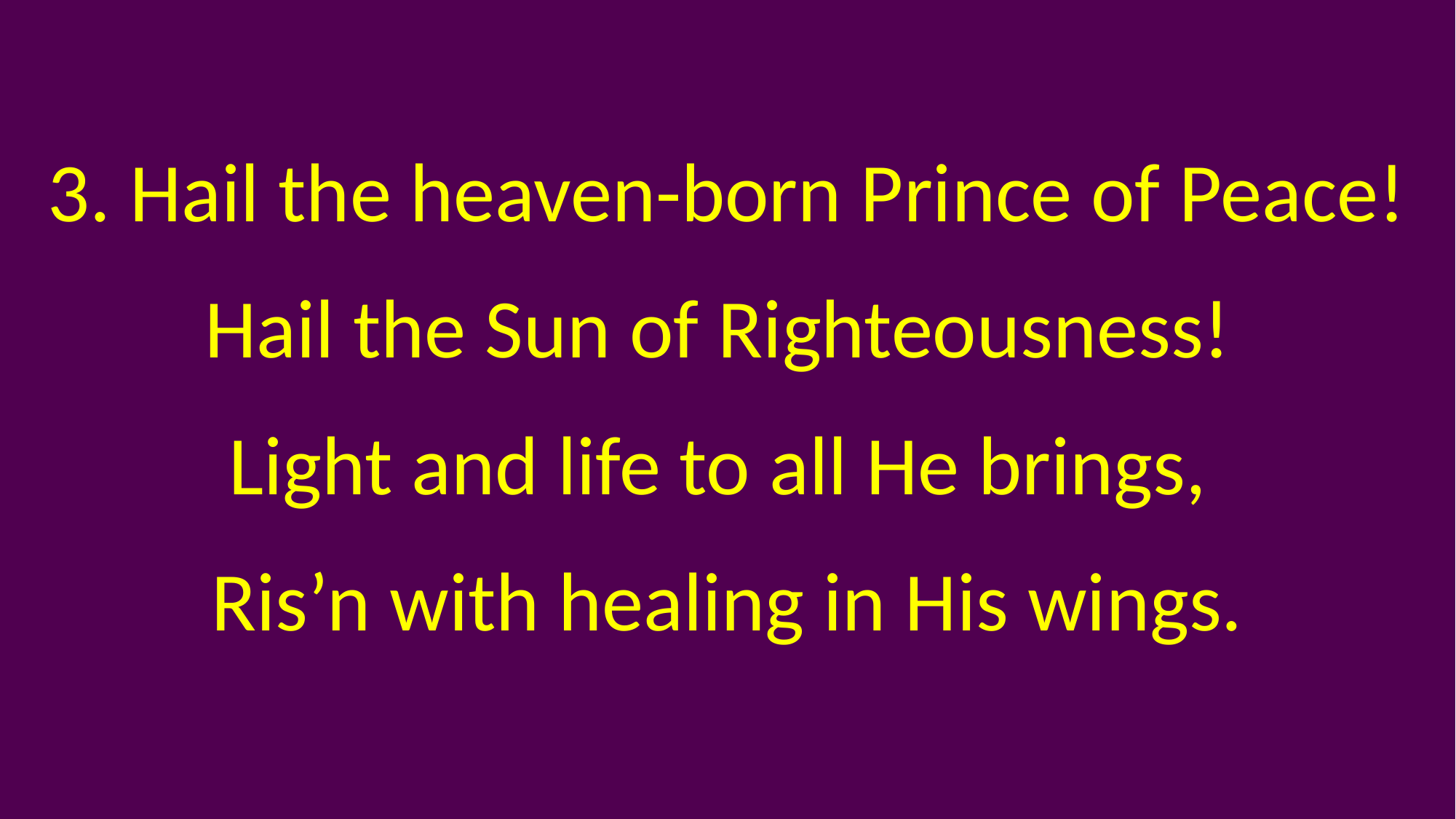

3. Hail the heaven-born Prince of Peace!
Hail the Sun of Righteousness!
Light and life to all He brings,
Ris’n with healing in His wings.